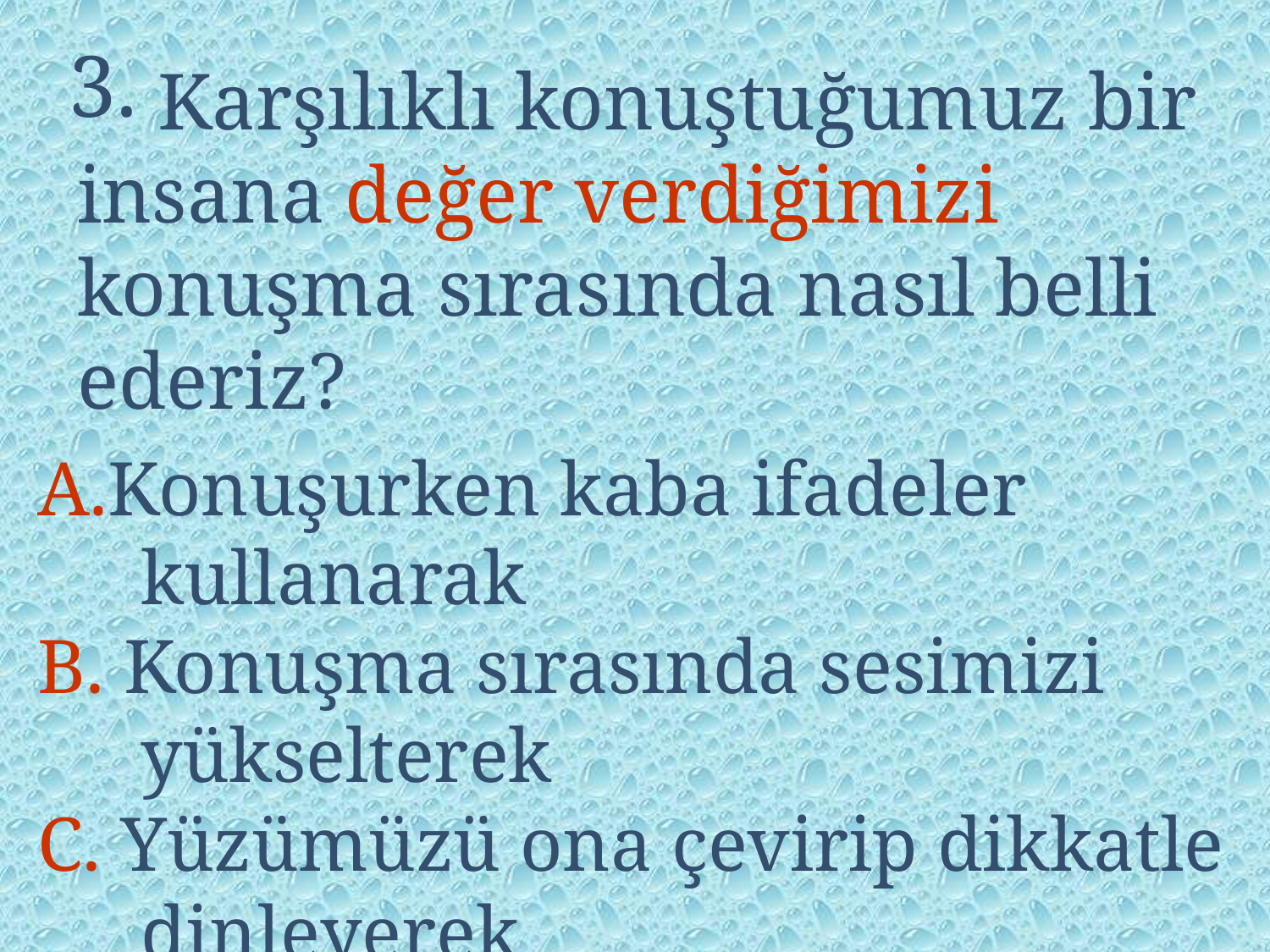

3.
    Karşılıklı konuştuğumuz bir insana değer verdiğimizi konuşma sırasında nasıl belli ederiz?
A.Konuşurken kaba ifadeler kullanarak
B. Konuşma sırasında sesimizi yükselterek
C. Yüzümüzü ona çevirip dikkatle dinleyerek